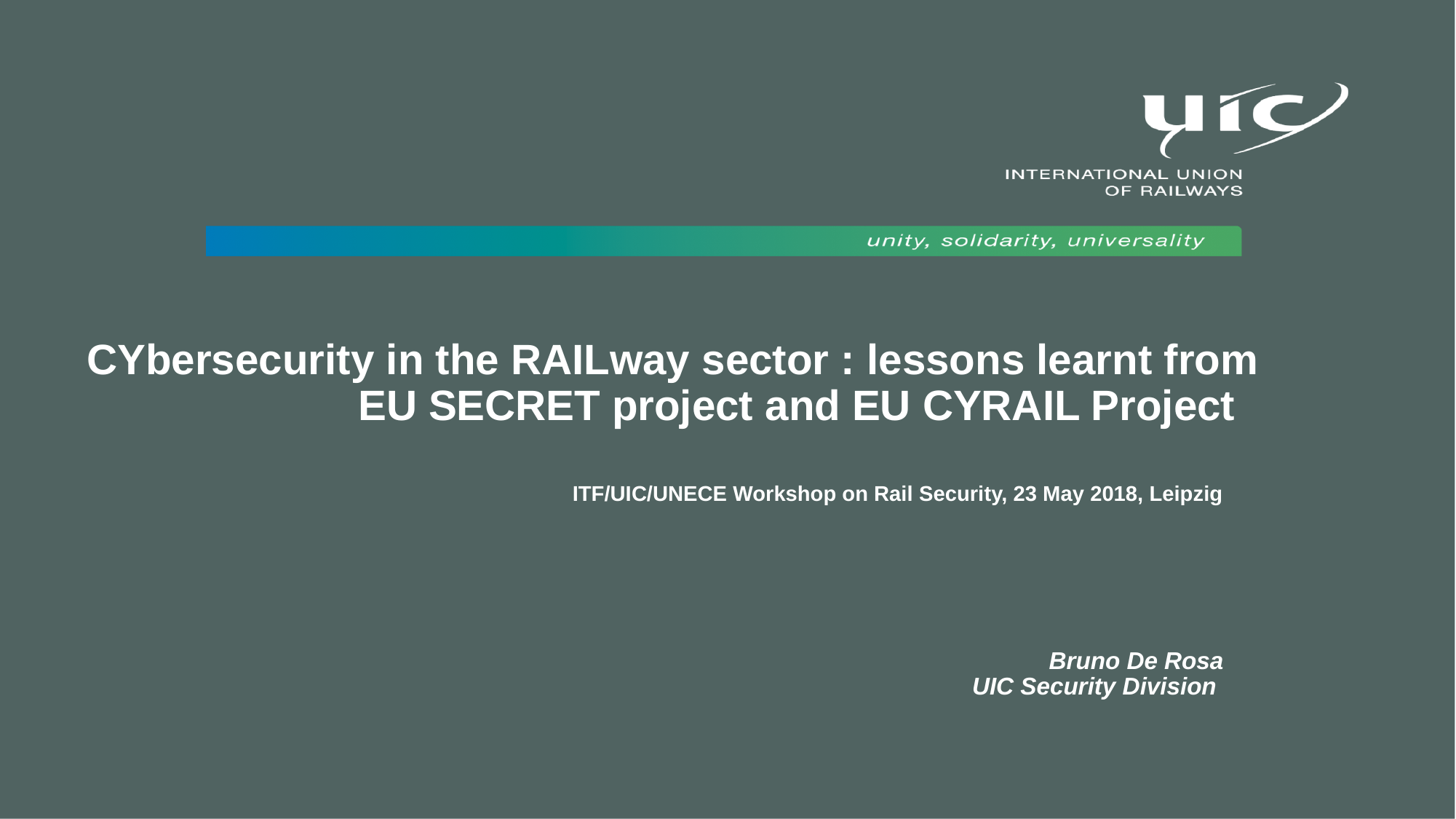

# CYbersecurity in the RAILway sector : lessons learnt from EU SECRET project and EU CYRAIL Project

ITF/UIC/UNECE Workshop on Rail Security, 23 May 2018, Leipzig
Bruno De Rosa
UIC Security Division